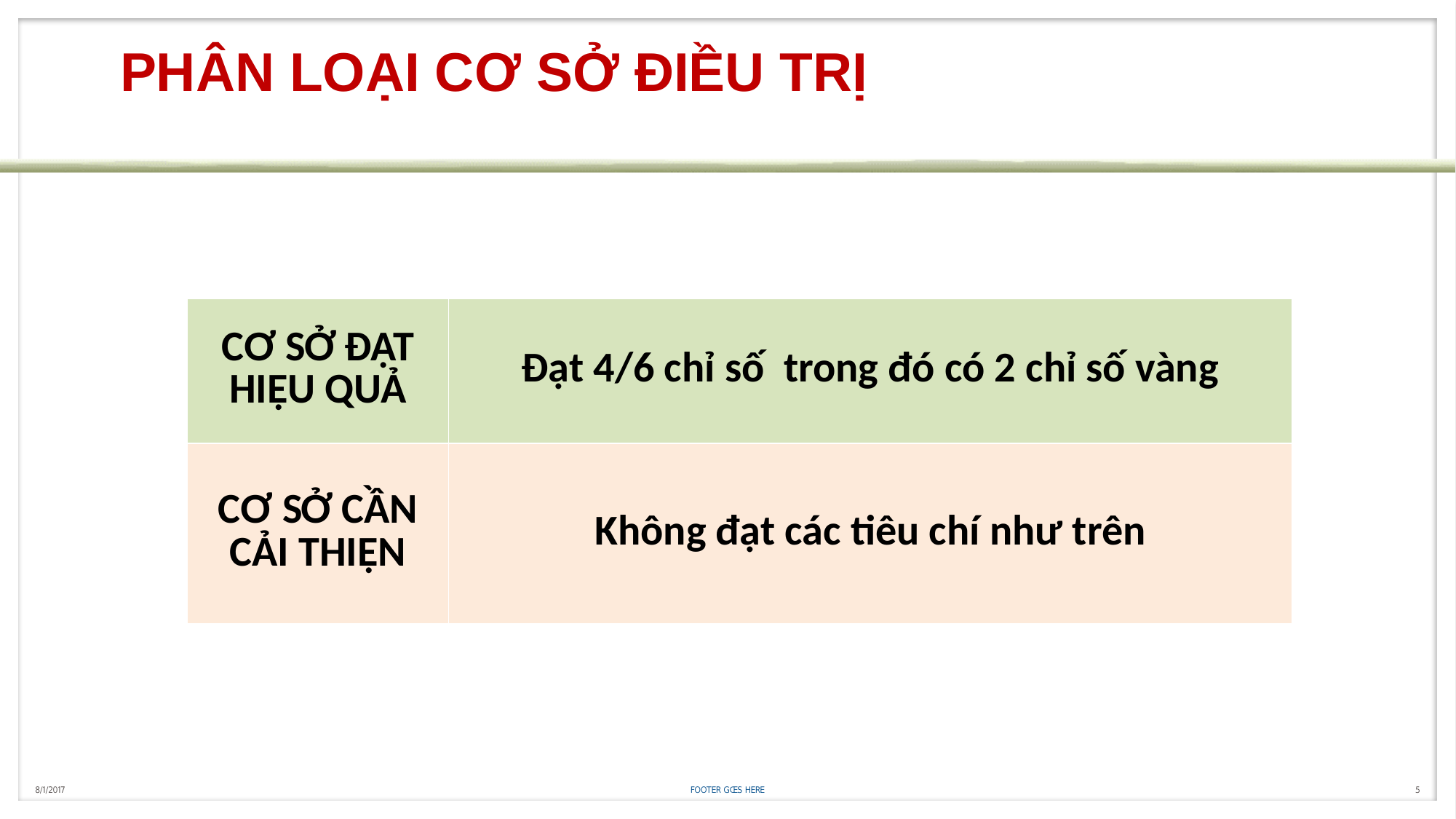

# PHÂN LOẠI CƠ SỞ ĐIỀU TRỊ
| CƠ SỞ ĐẠT HIỆU QUẢ | Đạt 4/6 chỉ số trong đó có 2 chỉ số vàng |
| --- | --- |
| CƠ SỞ CẦN CẢI THIỆN | Không đạt các tiêu chí như trên |
8/1/2017
FOOTER GOES HERE
5